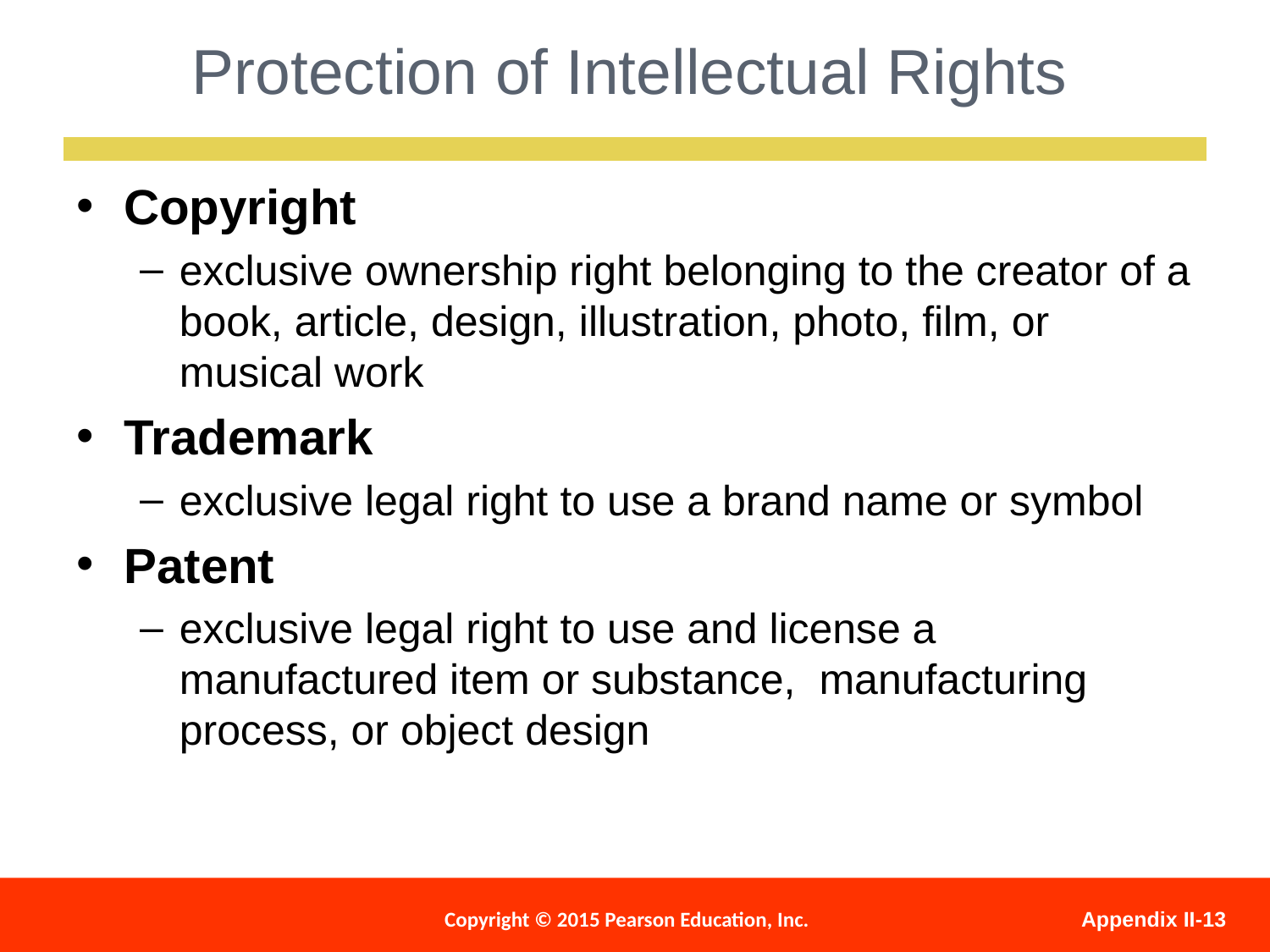

Protection of Intellectual Rights
Copyright
exclusive ownership right belonging to the creator of a book, article, design, illustration, photo, film, or musical work
Trademark
exclusive legal right to use a brand name or symbol
Patent
exclusive legal right to use and license a  manufactured item or substance,  manufacturing process, or object design